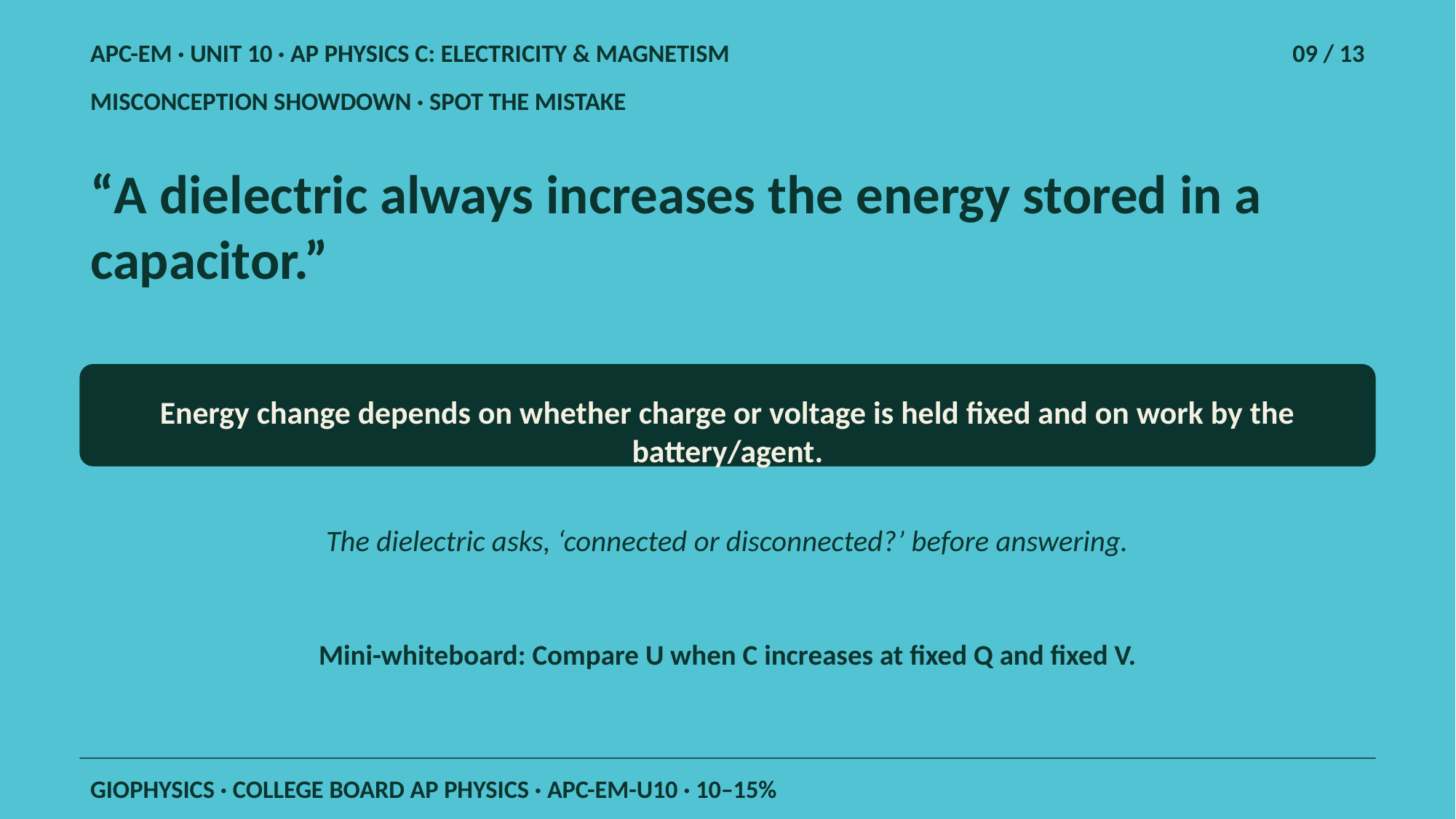

APC-EM · UNIT 10 · AP PHYSICS C: ELECTRICITY & MAGNETISM
09 / 13
MISCONCEPTION SHOWDOWN · SPOT THE MISTAKE
“A dielectric always increases the energy stored in a capacitor.”

Energy change depends on whether charge or voltage is held fixed and on work by the battery/agent.
The dielectric asks, ‘connected or disconnected?’ before answering.
Mini-whiteboard: Compare U when C increases at fixed Q and fixed V.

GIOPHYSICS · COLLEGE BOARD AP PHYSICS · APC-EM-U10 · 10–15%